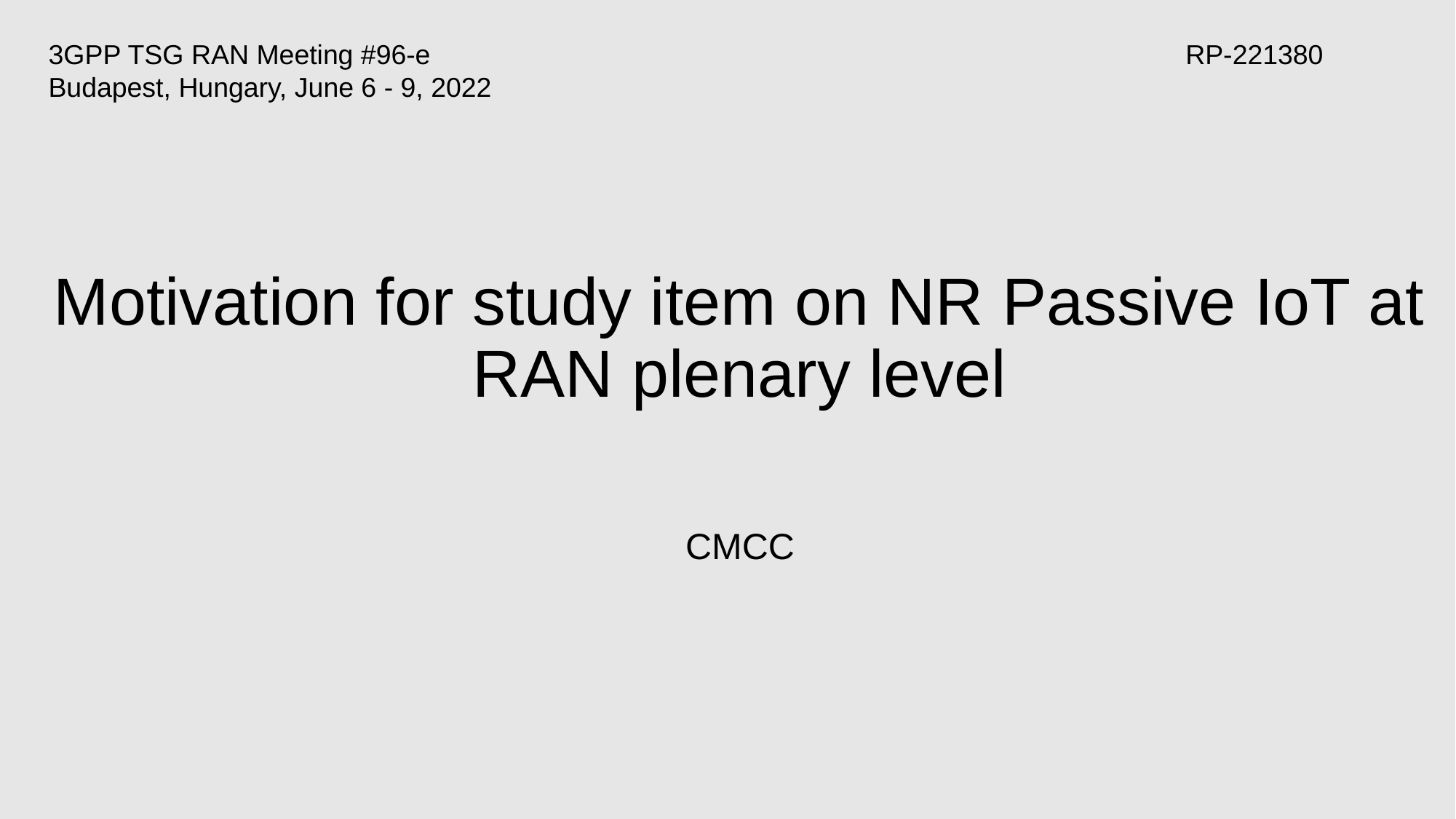

3GPP TSG RAN Meeting #96-e							      RP-221380
Budapest, Hungary, June 6 - 9, 2022
# Motivation for study item on NR Passive IoT at RAN plenary level
CMCC